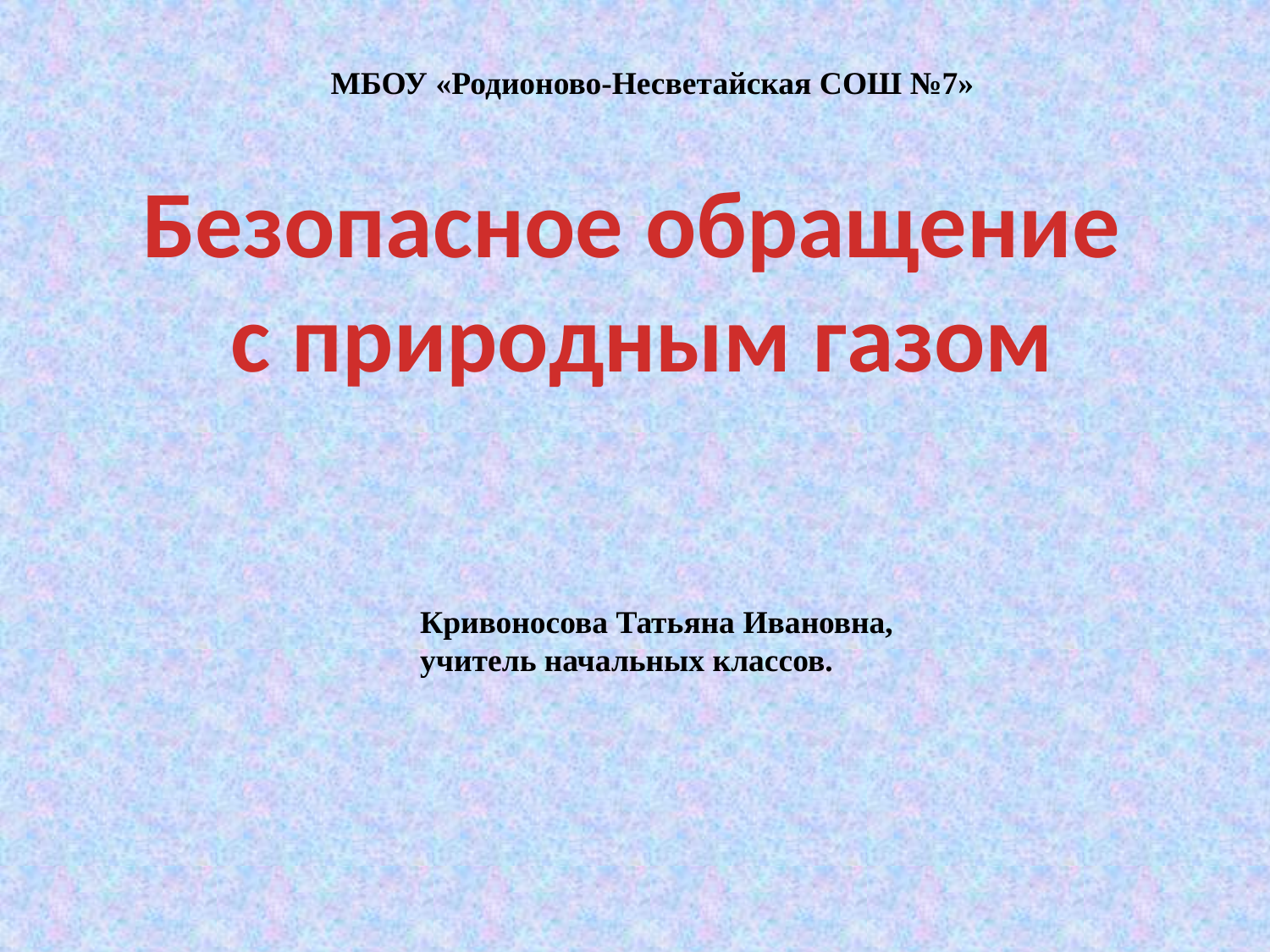

МБОУ «Родионово-Несветайская СОШ №7»
Безопасное обращение
с природным газом
Кривоносова Татьяна Ивановна,
учитель начальных классов.